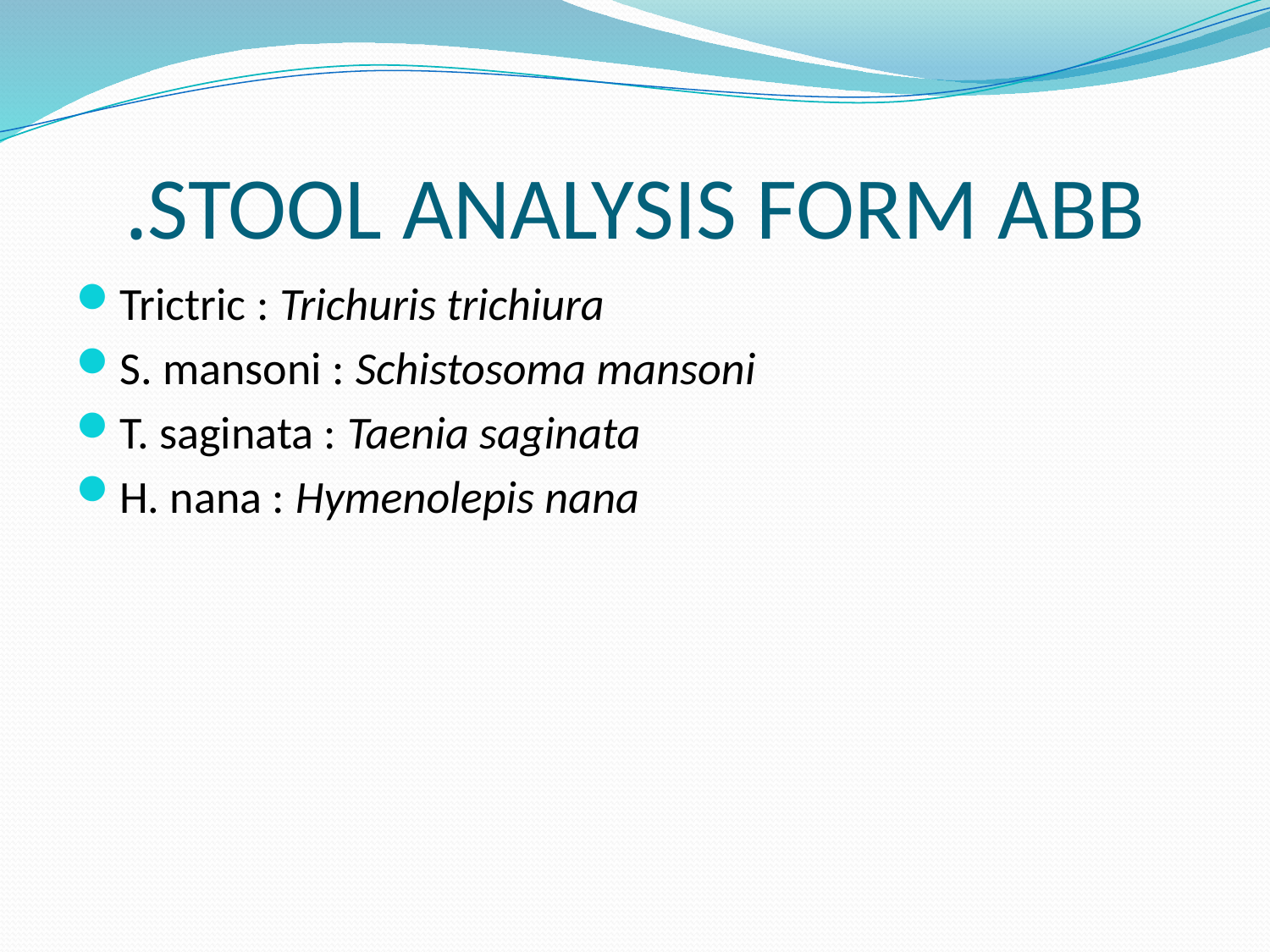

# STOOL ANALYSIS FORM ABB.
Trictric : Trichuris trichiura
S. mansoni : Schistosoma mansoni
T. saginata : Taenia saginata
H. nana : Hymenolepis nana